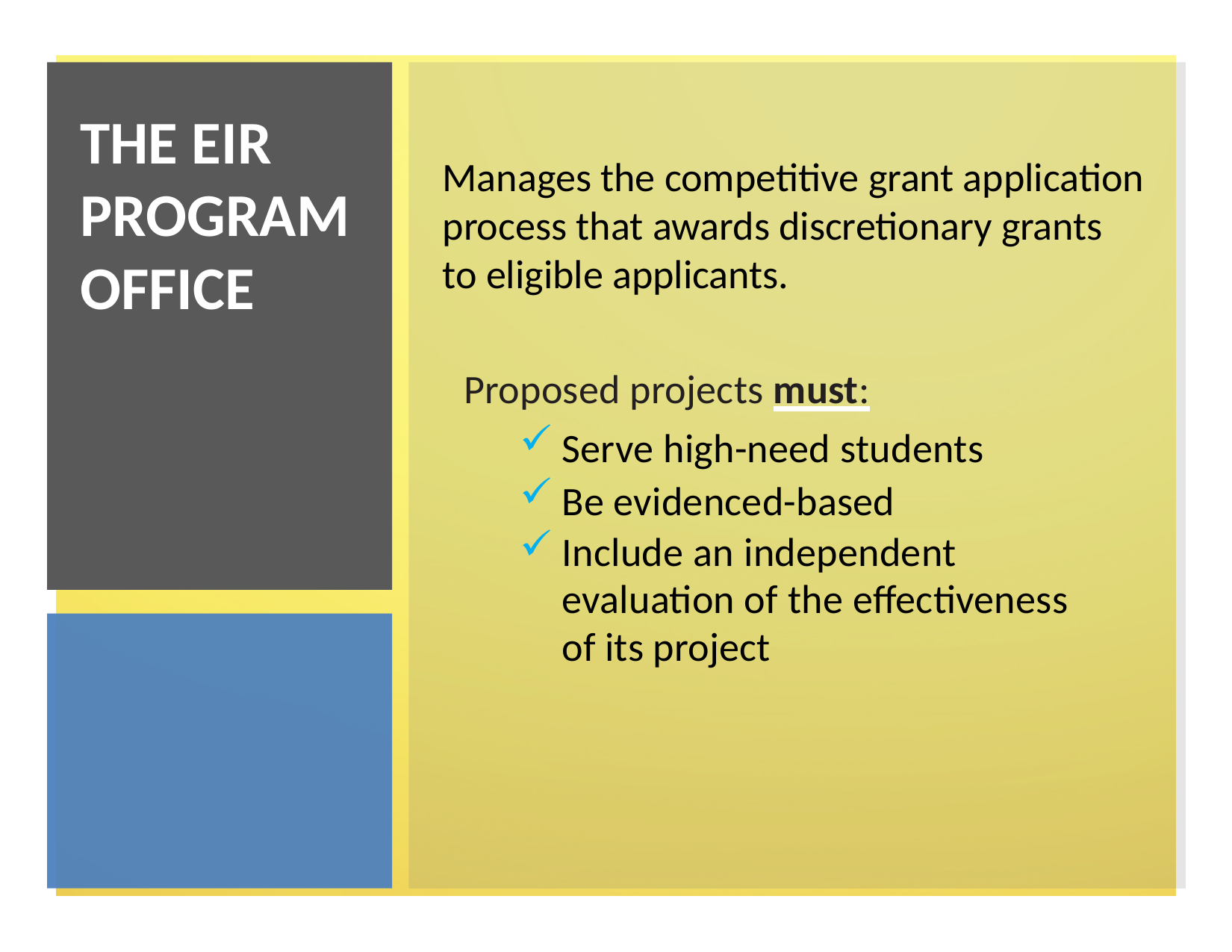

Manages the competitive grant application process that awards discretionary grants  to eligible applicants.

Proposed projects must:
Serve high-need students
Be evidenced-based
Include an independent evaluation of the effectiveness of its project

# THE EIR PROGRAM OFFICE